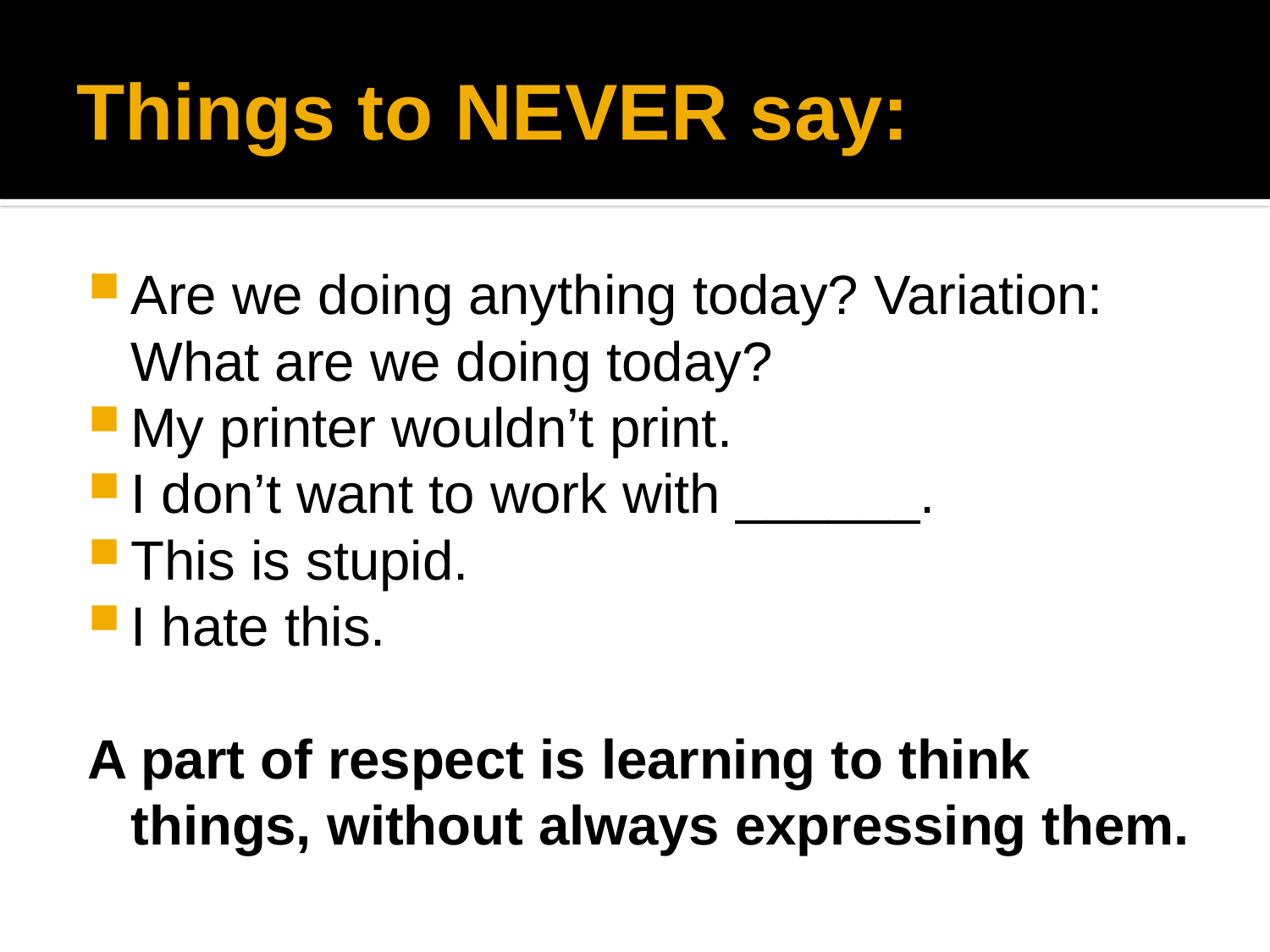

# Things to NEVER say:
Are we doing anything today? Variation: What are we doing today?
My printer wouldn’t print.
I don’t want to work with ______.
This is stupid.
I hate this.

A part of respect is learning to think things, without always expressing them.